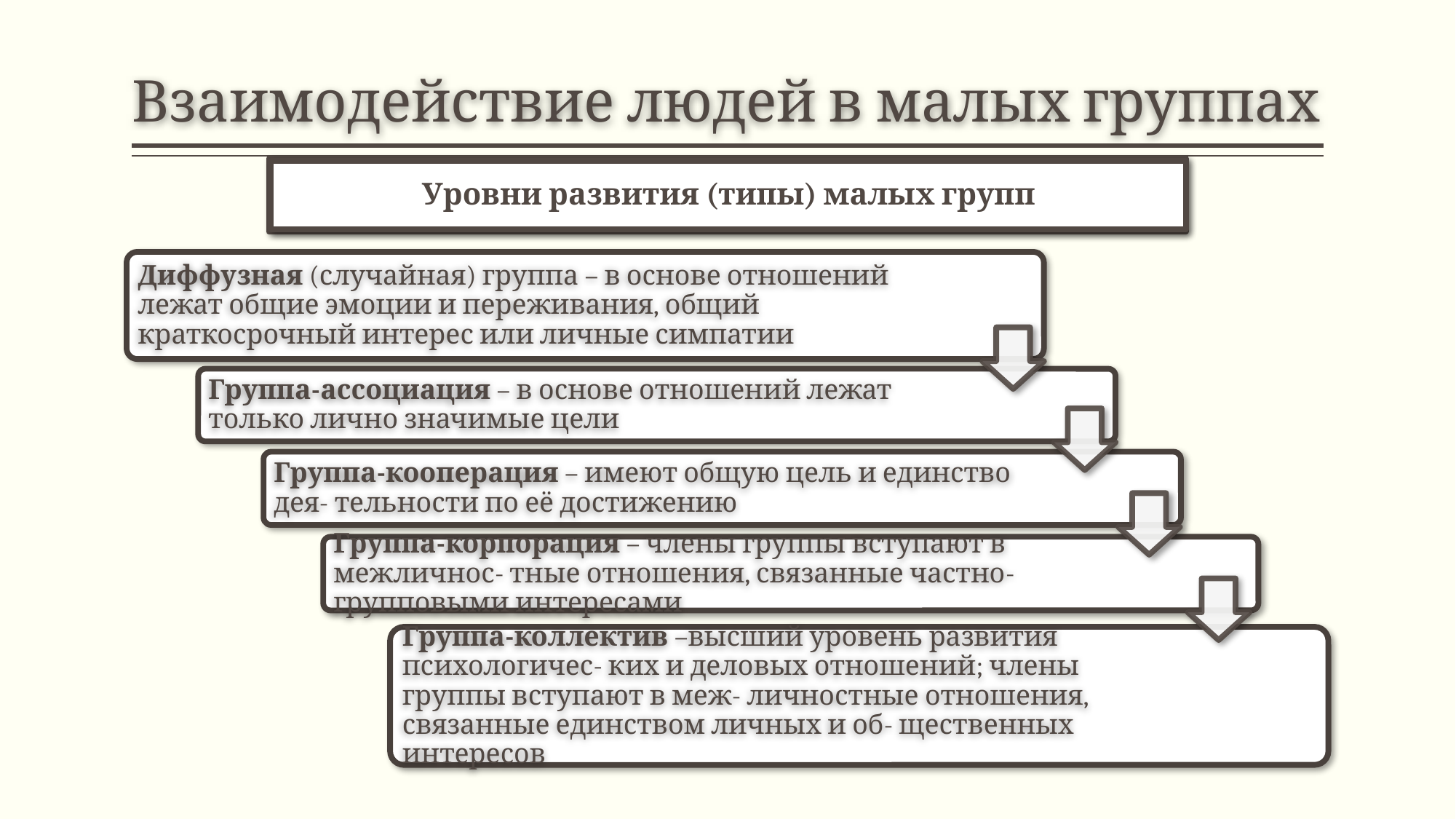

# Взаимодействие людей в малых группах

Уровни развития (типы) малых групп

Диффузная (случайная) группа – в основе отношений лежат общие эмоции и переживания, общий краткосрочный интерес или личные симпатии

Группа-ассоциация – в основе отношений лежат только лично значимые цели

Группа-кооперация – имеют общую цель и единство дея- тельности по её достижению

Группа-корпорация – члены группы вступают в межличнос- тные отношения, связанные частно-групповыми интересами

Группа-коллектив –высший уровень развития психологичес- ких и деловых отношений; члены группы вступают в меж- личностные отношения, связанные единством личных и об- щественных интересов